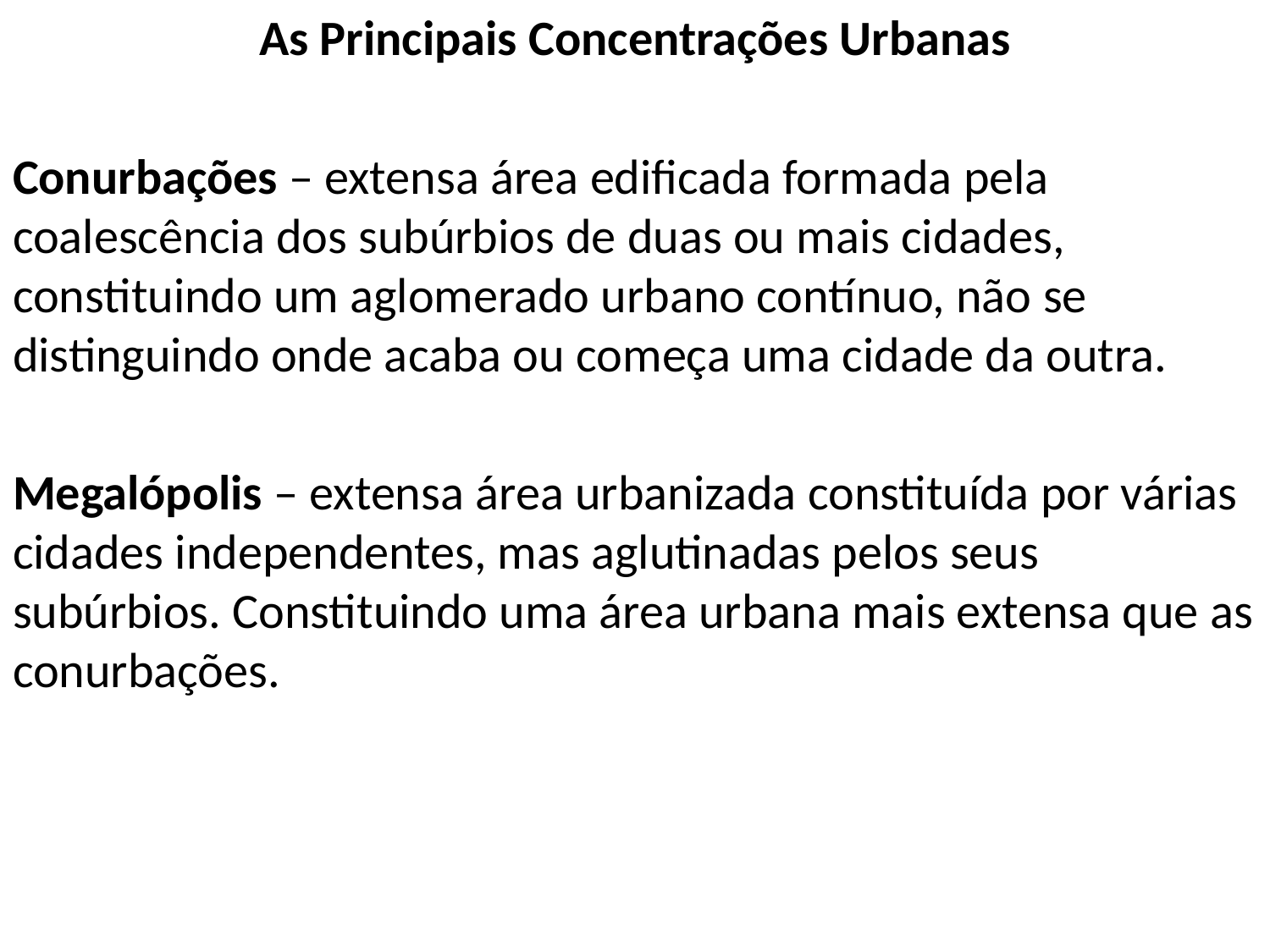

As Principais Concentrações Urbanas

Conurbações – extensa área edificada formada pela coalescência dos subúrbios de duas ou mais cidades, constituindo um aglomerado urbano contínuo, não se distinguindo onde acaba ou começa uma cidade da outra.

Megalópolis – extensa área urbanizada constituída por várias cidades independentes, mas aglutinadas pelos seus subúrbios. Constituindo uma área urbana mais extensa que as conurbações.